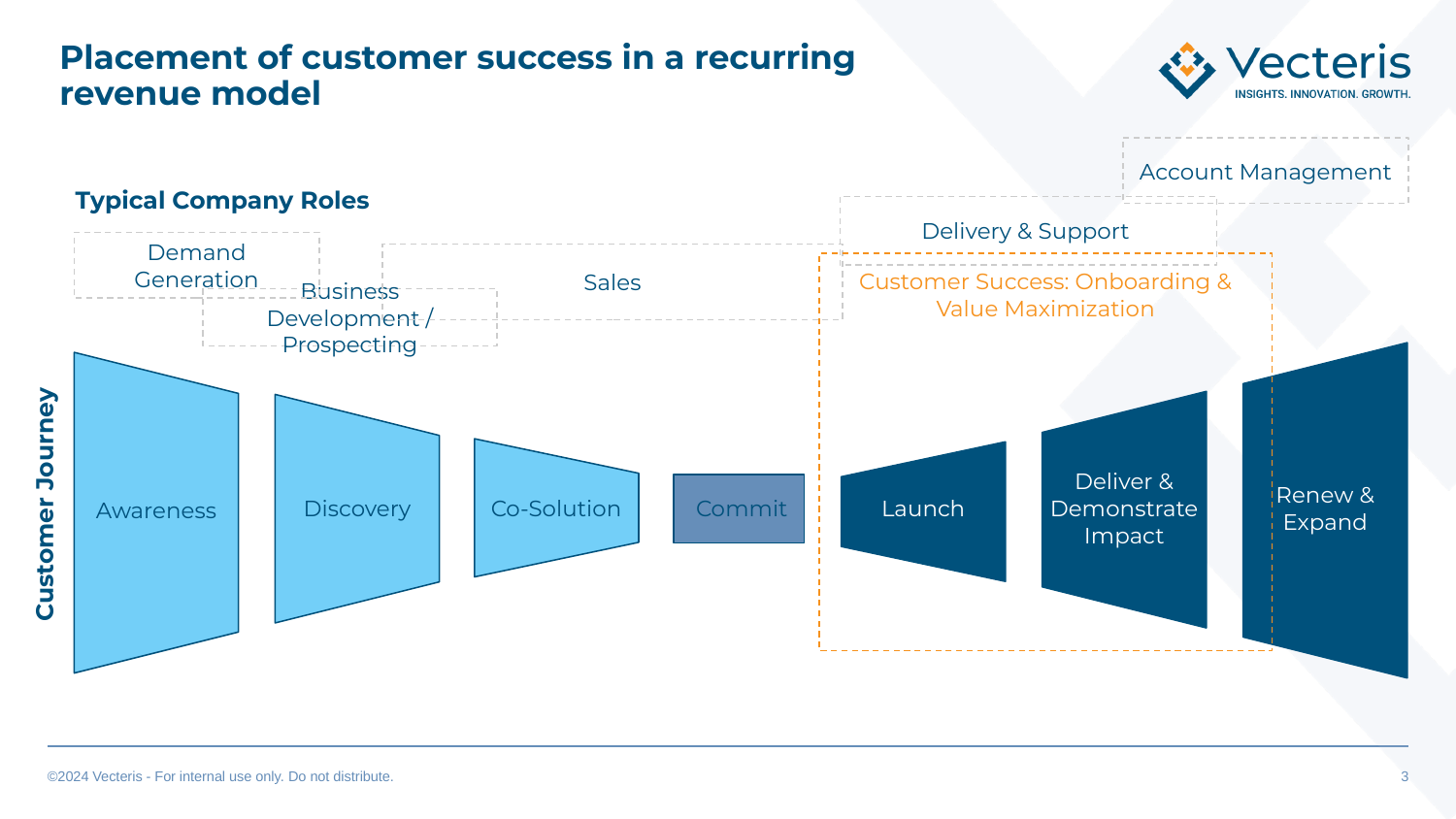

# Placement of customer success in a recurring revenue model
Account Management
Typical Company Roles
Delivery & Support
Demand Generation
Sales
Customer Success: Onboarding & Value Maximization
Business Development / Prospecting

Launch
Deliver & Demonstrate Impact
Renew & Expand
Discovery
Co-Solution
Commit
Awareness
Customer Journey